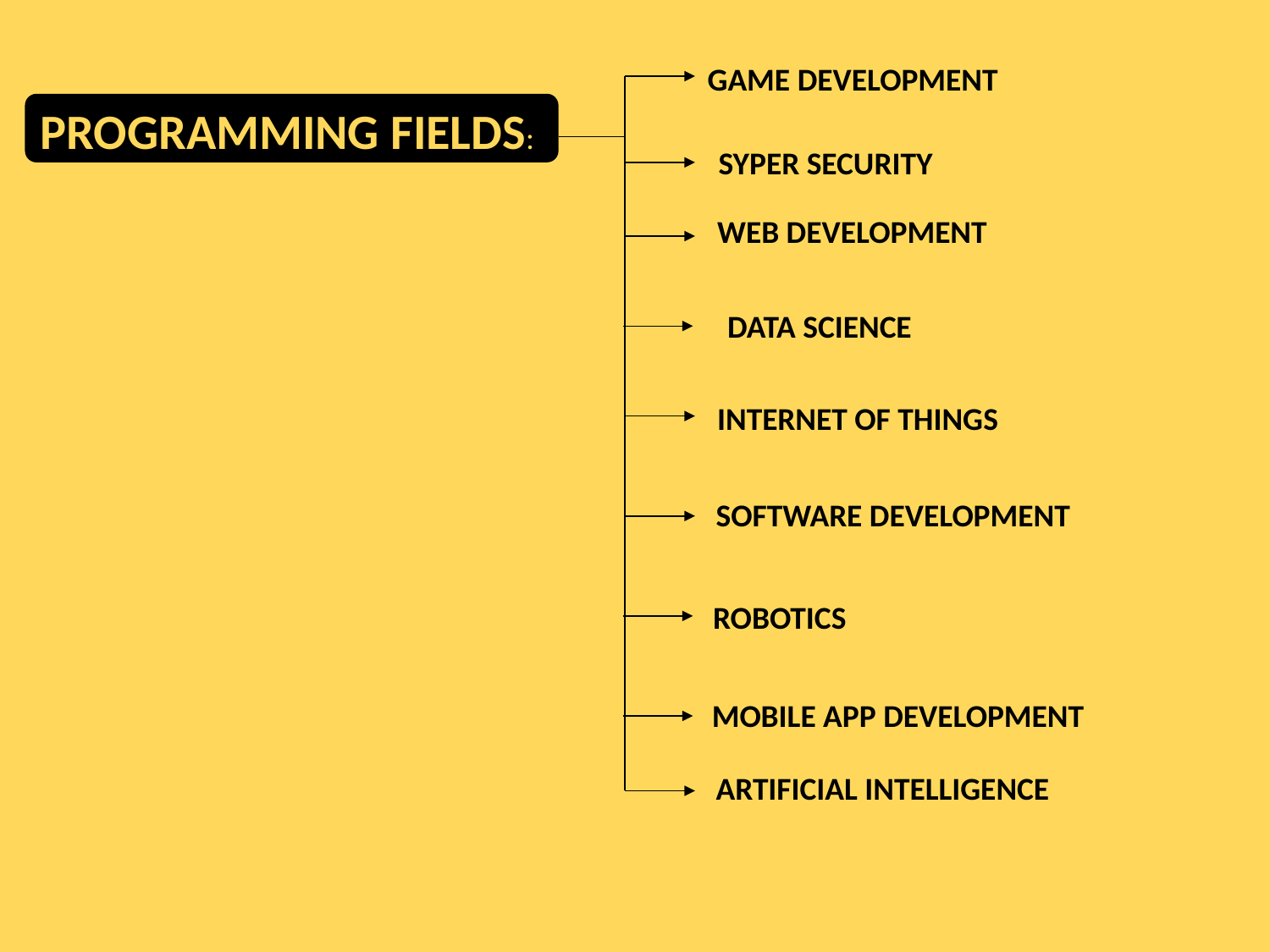

GAME DEVELOPMENT

PROGRAMMING FIELDS:
SYPER SECURITY
WEB DEVELOPMENT
DATA SCIENCE
INTERNET OF THINGS
SOFTWARE DEVELOPMENT
ROBOTICS
MOBILE APP DEVELOPMENT
ARTIFICIAL INTELLIGENCE